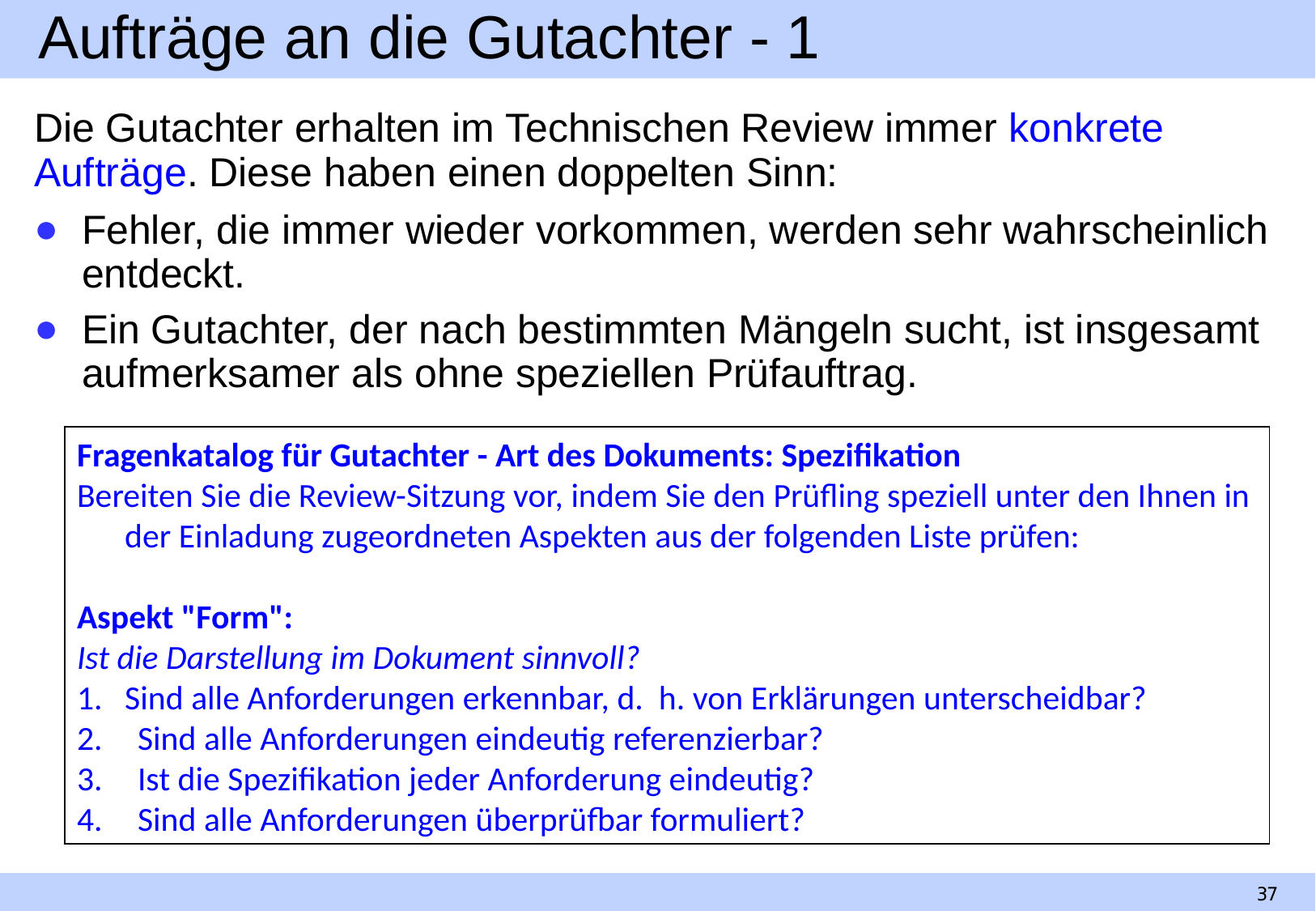

# Aufträge an die Gutachter - 1
Die Gutachter erhalten im Technischen Review immer konkrete Aufträge. Diese haben einen doppelten Sinn:
Fehler, die immer wieder vorkommen, werden sehr wahrscheinlich entdeckt.
Ein Gutachter, der nach bestimmten Mängeln sucht, ist insgesamt aufmerksamer als ohne speziellen Prüfauftrag.

Fragenkatalog für Gutachter - Art des Dokuments: Spezifikation
Bereiten Sie die Review-Sitzung vor, indem Sie den Prüfling speziell unter den Ihnen in der Einladung zugeordneten Aspekten aus der folgenden Liste prüfen:
Aspekt "Form":
Ist die Darstellung im Dokument sinnvoll?
1.	Sind alle Anforderungen erkennbar, d.  h. von Erklärungen unterscheidbar?
Sind alle Anforderungen eindeutig referenzierbar?
Ist die Spezifikation jeder Anforderung eindeutig?
Sind alle Anforderungen überprüfbar formuliert?
37